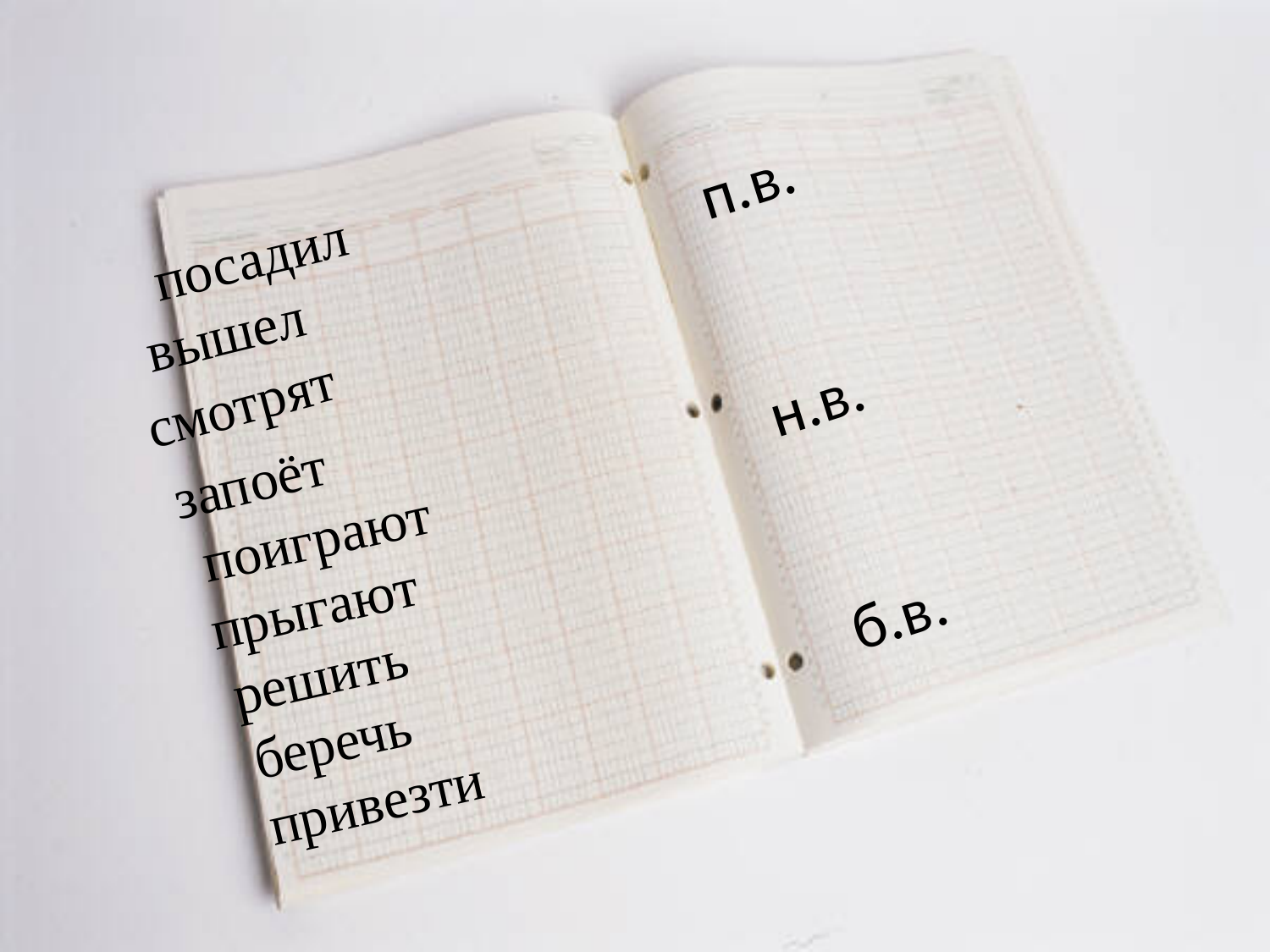

п.в.

н.в.

 б.в.
   посадил
 вышел
смотрят

запоёт
 поиграют
прыгают
 решить
 беречь
 привезти